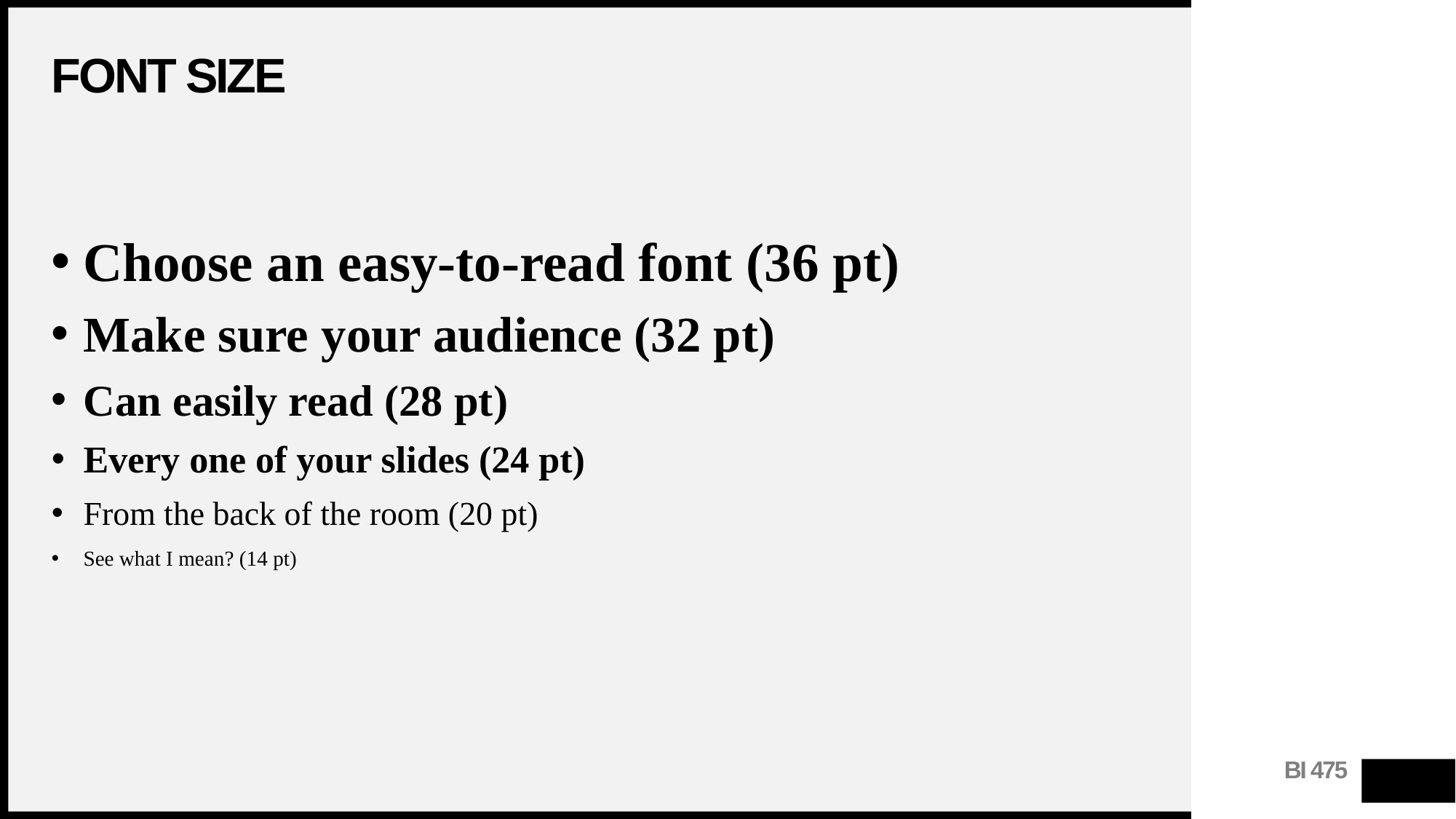

# Font Size
Choose an easy-to-read font (36 pt)
Make sure your audience (32 pt)
Can easily read (28 pt)
Every one of your slides (24 pt)
From the back of the room (20 pt)
See what I mean? (14 pt)